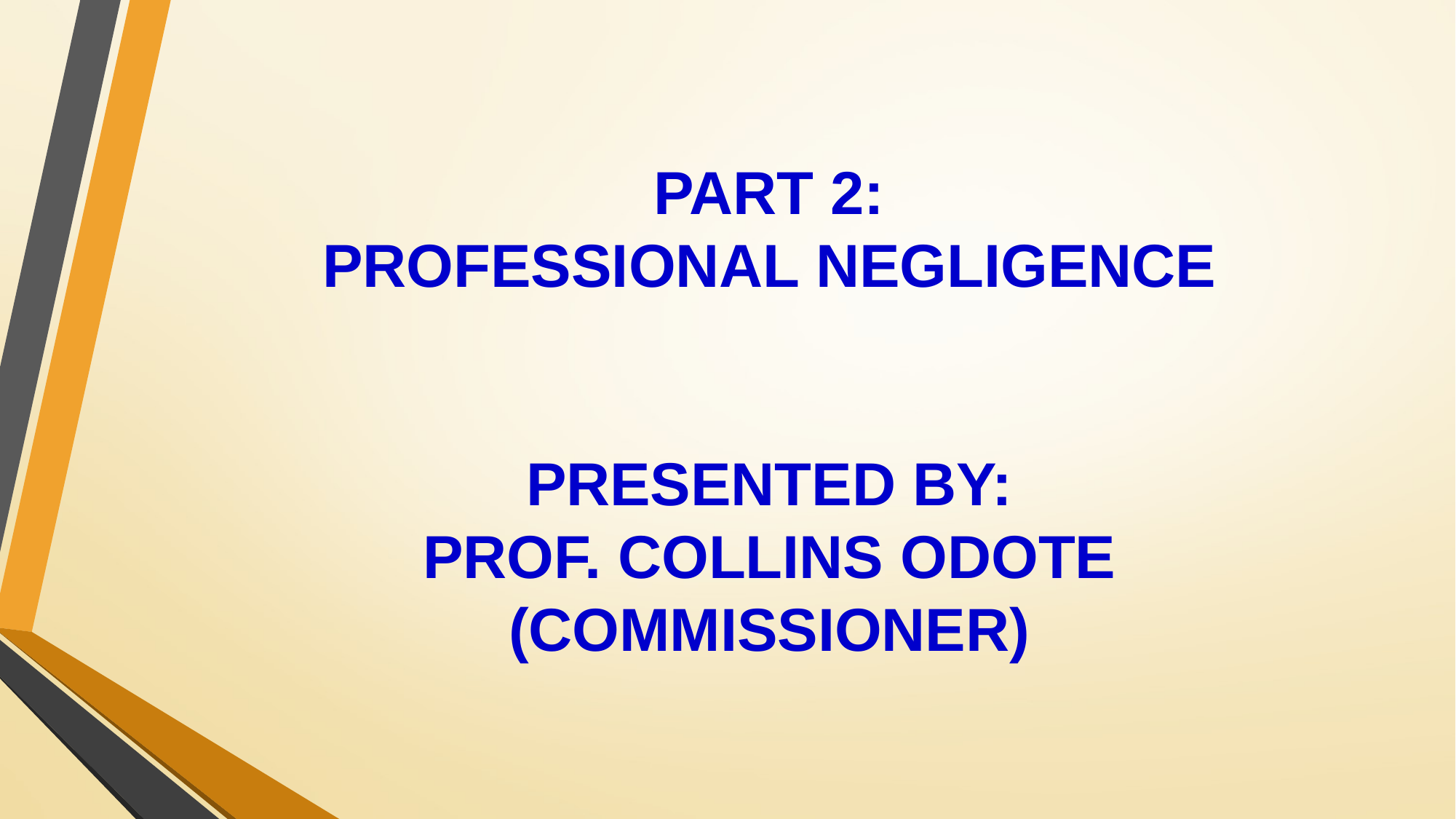

# PART 2: PROFESSIONAL NEGLIGENCE PRESENTED BY: PROF. COLLINS ODOTE (COMMISSIONER)